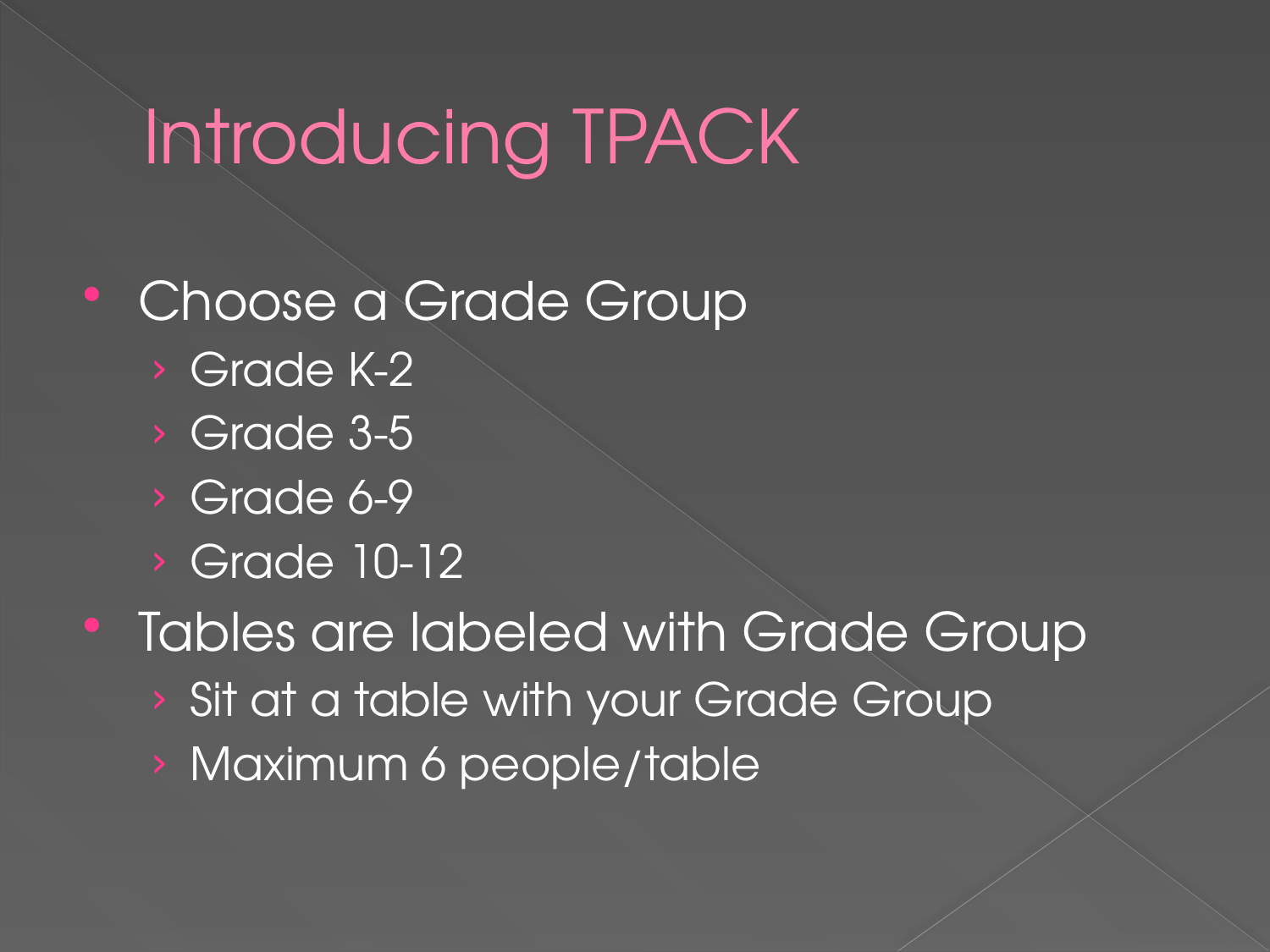

# Introducing TPACK
Choose a Grade Group
Grade K-2
Grade 3-5
Grade 6-9
Grade 10-12
Tables are labeled with Grade Group
Sit at a table with your Grade Group
Maximum 6 people/table